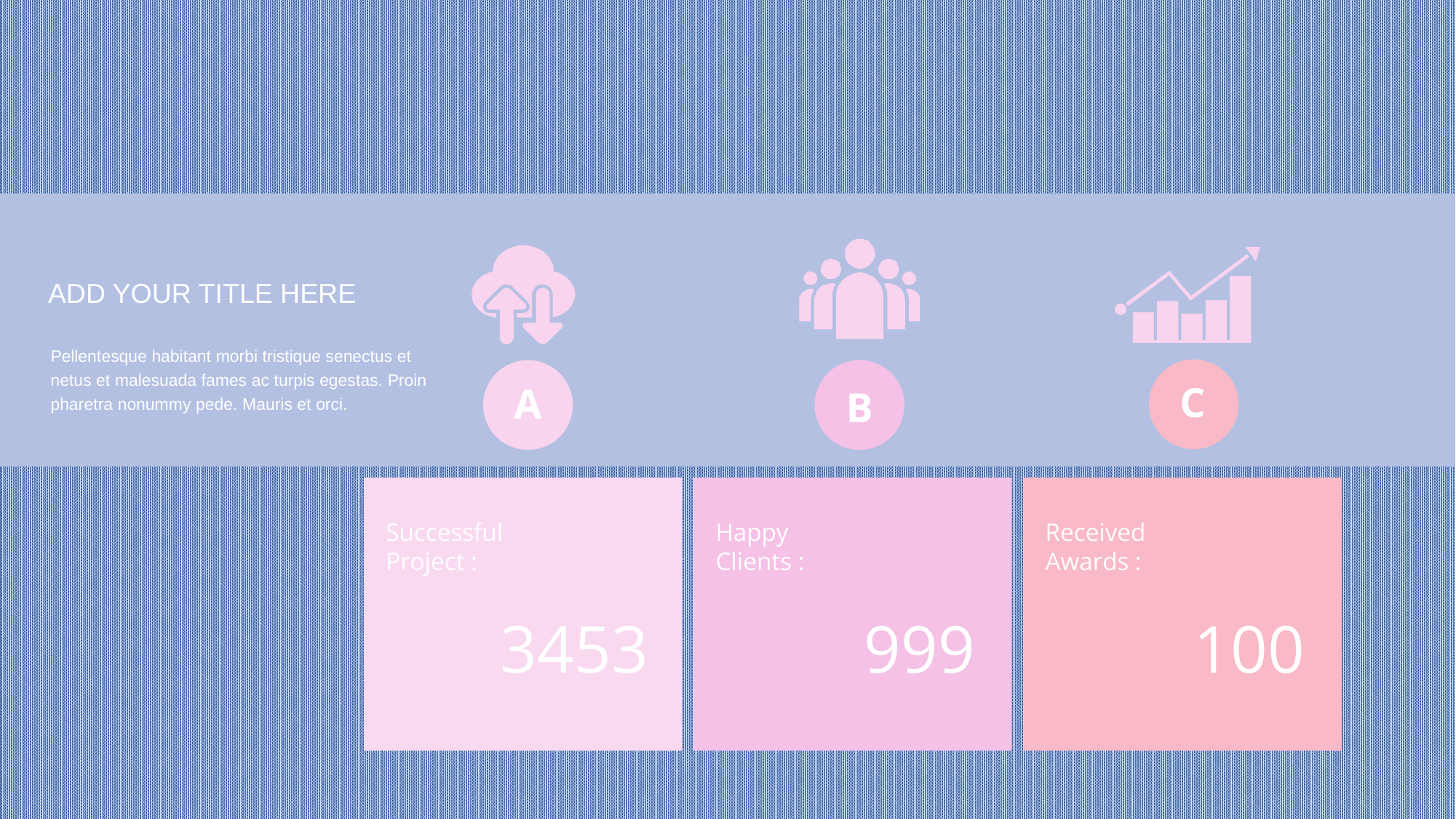

ADD YOUR TITLE HERE
Pellentesque habitant morbi tristique senectus et netus et malesuada fames ac turpis egestas. Proin pharetra nonummy pede. Mauris et orci.

C

Received
Awards :
100

A

Successful
Project :
3453

B

Happy
Clients :
999